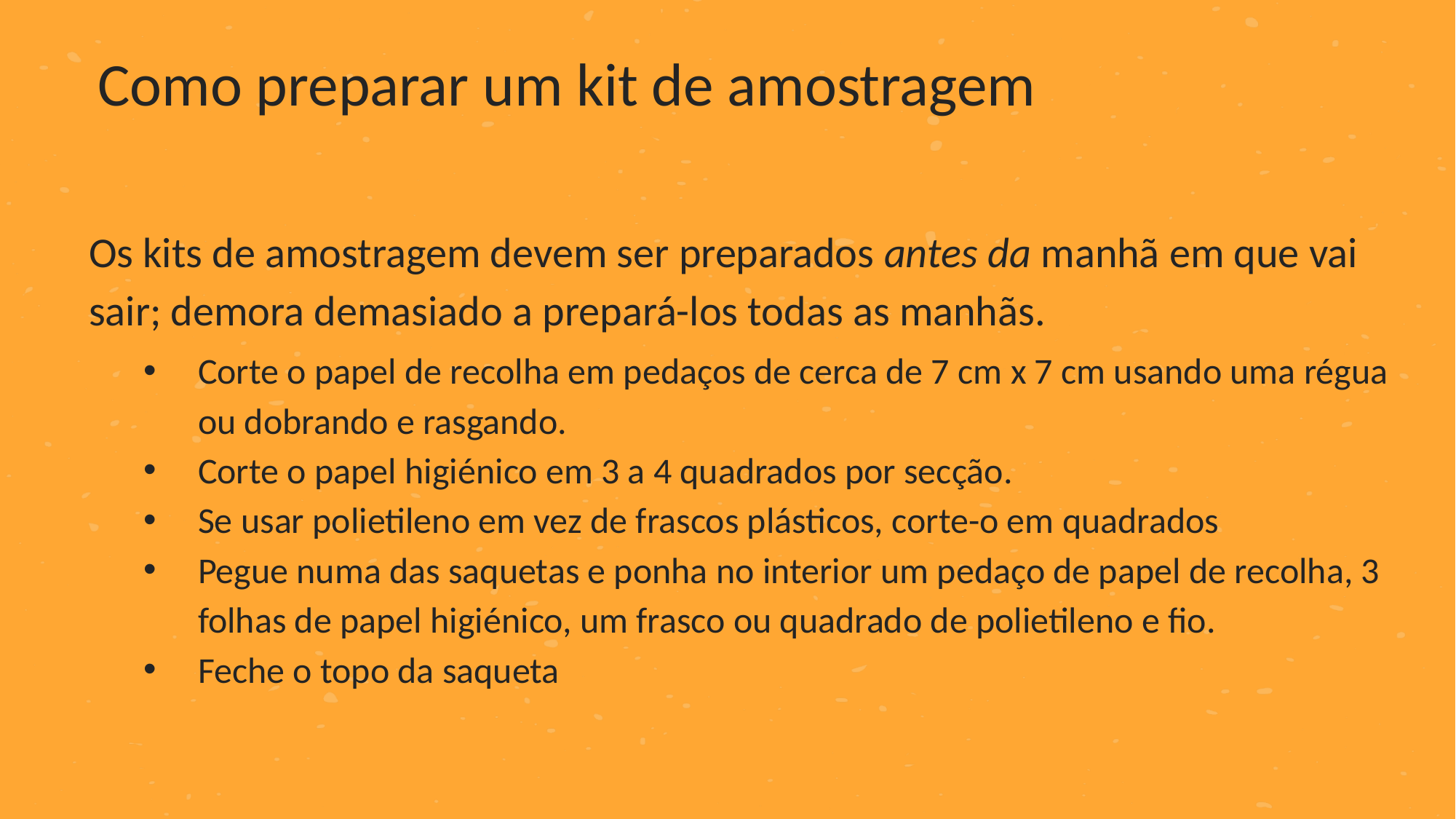

Como preparar um kit de amostragem
Os kits de amostragem devem ser preparados antes da manhã em que vai sair; demora demasiado a prepará-los todas as manhãs.
Corte o papel de recolha em pedaços de cerca de 7 cm x 7 cm usando uma régua ou dobrando e rasgando.
Corte o papel higiénico em 3 a 4 quadrados por secção.
Se usar polietileno em vez de frascos plásticos, corte-o em quadrados
Pegue numa das saquetas e ponha no interior um pedaço de papel de recolha, 3 folhas de papel higiénico, um frasco ou quadrado de polietileno e fio.
Feche o topo da saqueta